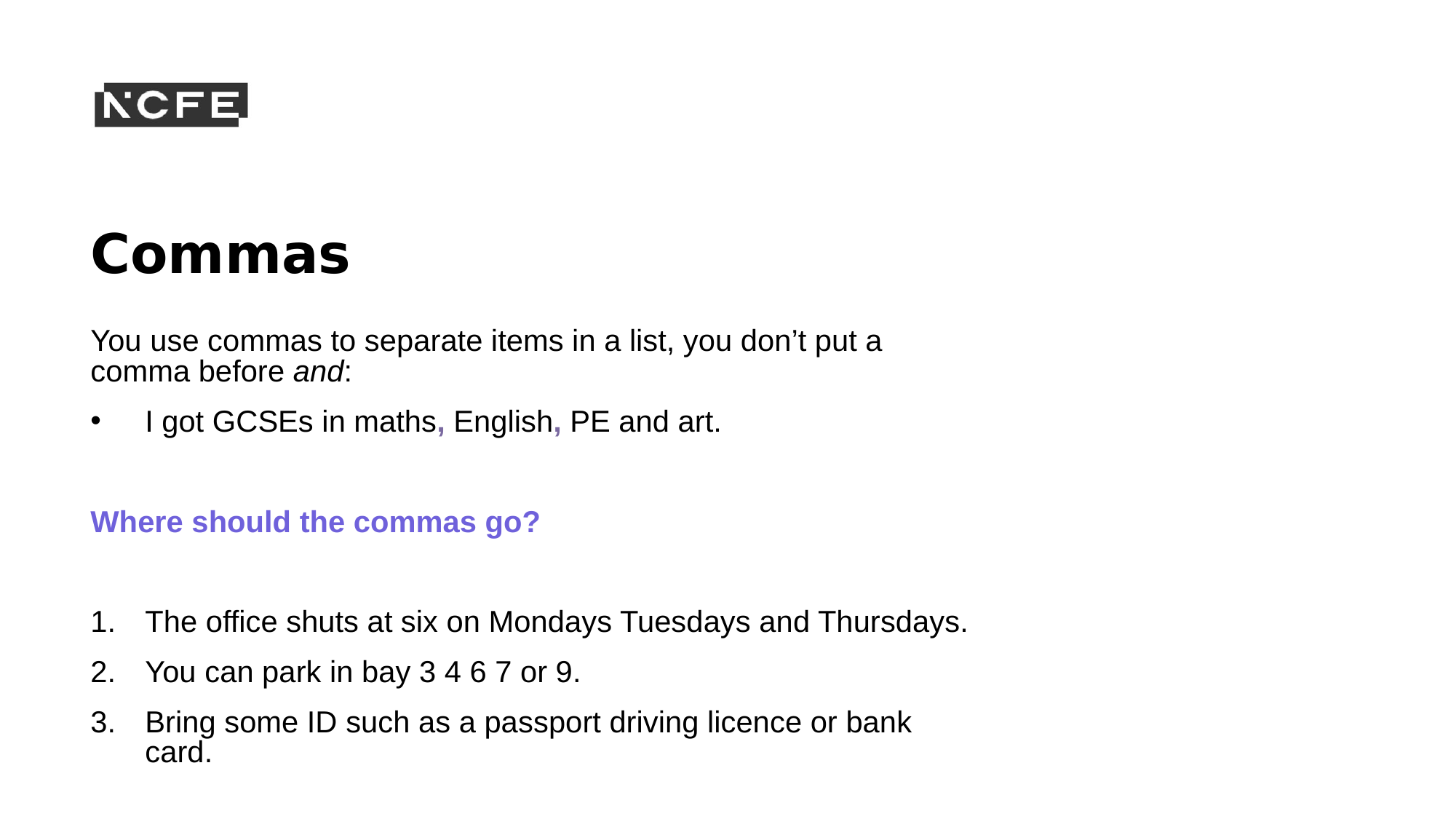

# Commas
You use commas to separate items in a list, you don’t put a comma before and:
I got GCSEs in maths, English, PE and art.

Where should the commas go?

The office shuts at six on Mondays Tuesdays and Thursdays.
You can park in bay 3 4 6 7 or 9.
Bring some ID such as a passport driving licence or bank card.